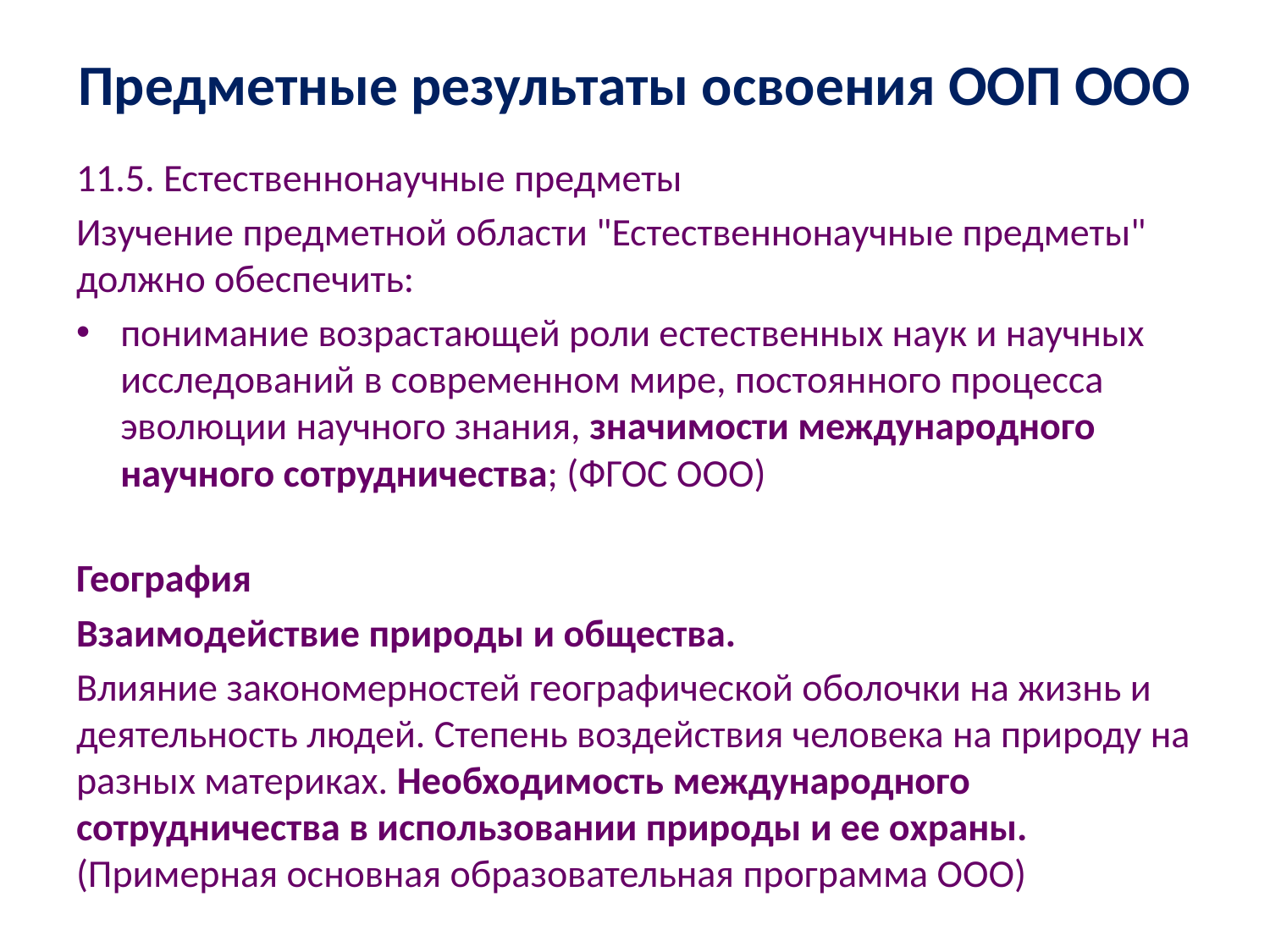

# Предметные результаты освоения ООП ООО
11.5. Естественнонаучные предметы
Изучение предметной области "Естественнонаучные предметы" должно обеспечить:
понимание возрастающей роли естественных наук и научных исследований в современном мире, постоянного процесса эволюции научного знания, значимости международного научного сотрудничества; (ФГОС ООО)

География
Взаимодействие природы и общества.
Влияние закономерностей географической оболочки на жизнь и деятельность людей. Степень воздействия человека на природу на разных материках. Необходимость международного сотрудничества в использовании природы и ее охраны. (Примерная основная образовательная программа ООО)